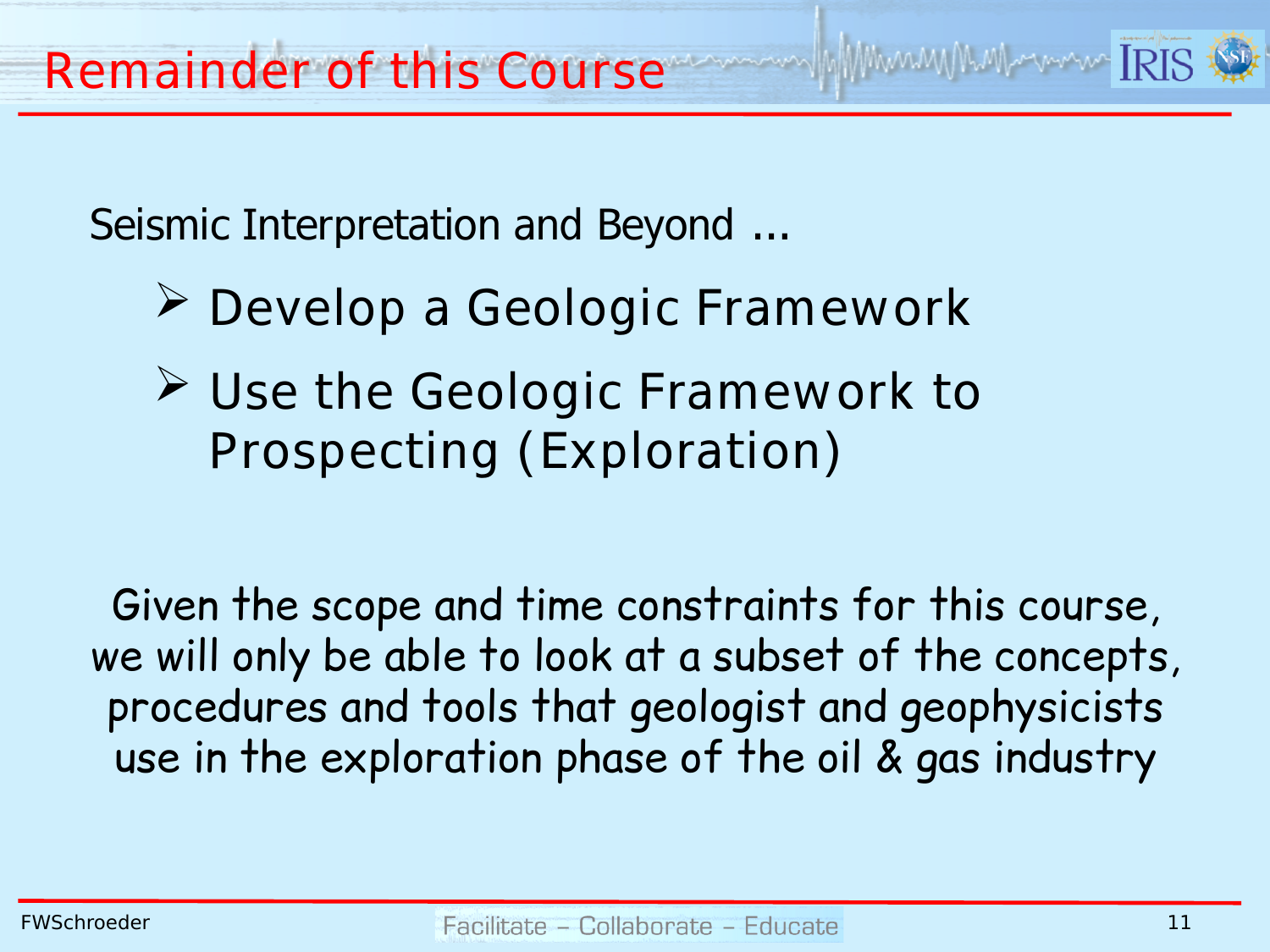

# Remainder of this Course
Seismic Interpretation and Beyond …
Develop a Geologic Framework
Use the Geologic Framework to  Prospecting (Exploration)
Given the scope and time constraints for this course, we will only be able to look at a subset of the concepts, procedures and tools that geologist and geophysicists use in the exploration phase of the oil & gas industry